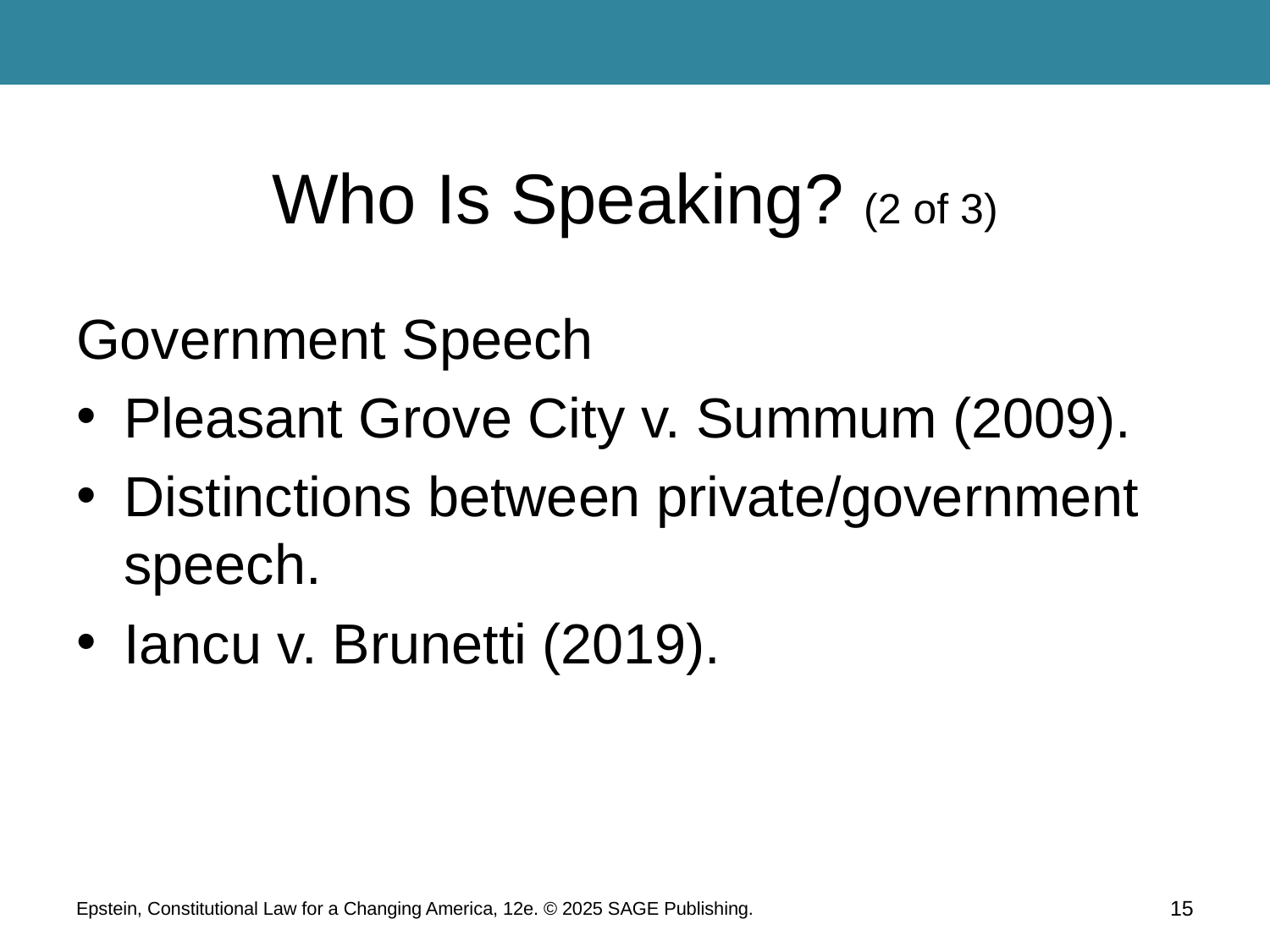

# Who Is Speaking? (2 of 3)
Government Speech
Pleasant Grove City v. Summum (2009).
Distinctions between private/government speech.
Iancu v. Brunetti (2019).
Epstein, Constitutional Law for a Changing America, 12e. © 2025 SAGE Publishing.
15